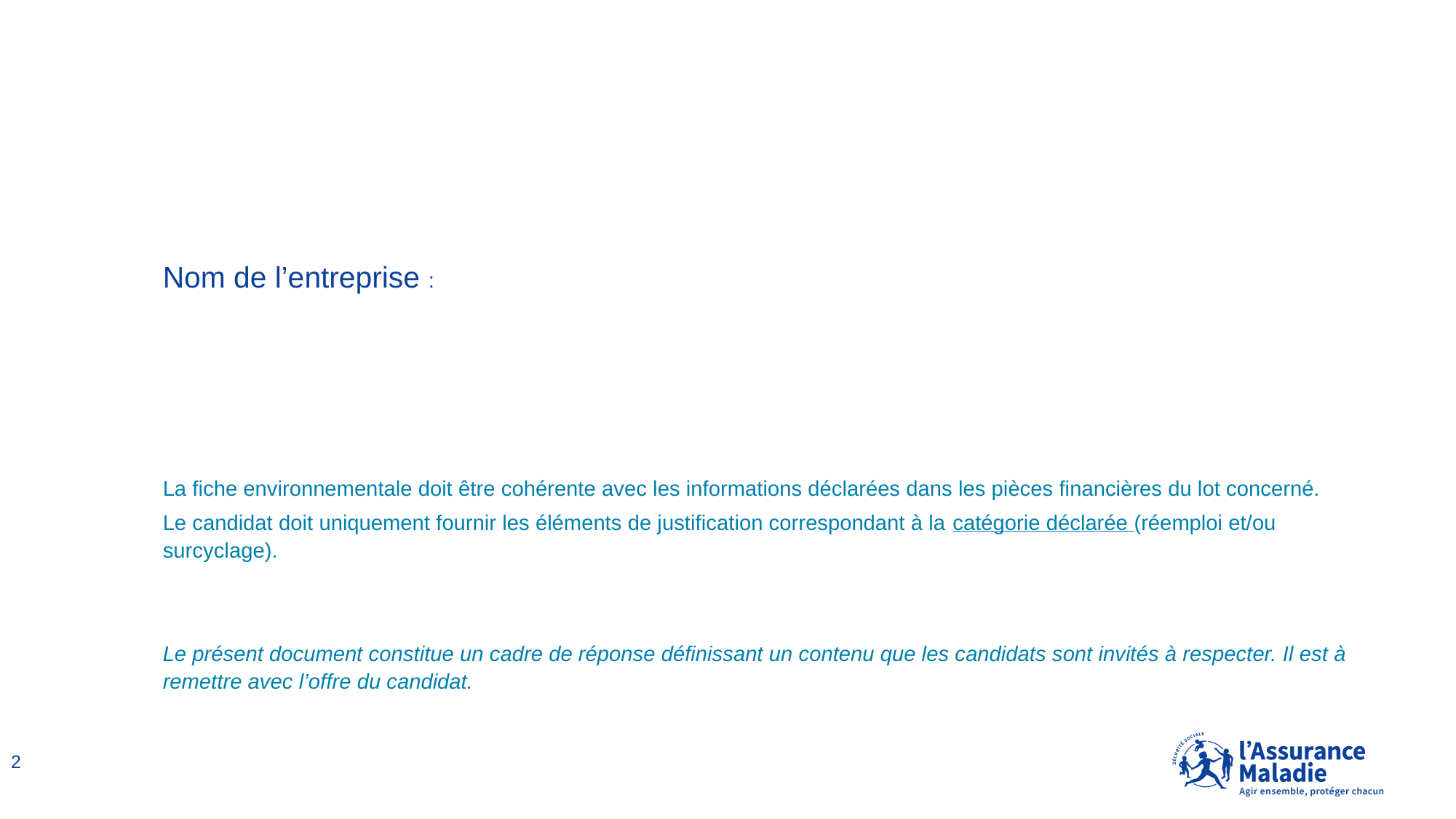

Nom de l’entreprise :

La fiche environnementale doit être cohérente avec les informations déclarées dans les pièces financières du lot concerné.
Le candidat doit uniquement fournir les éléments de justification correspondant à la catégorie déclarée (réemploi et/ou surcyclage).

Le présent document constitue un cadre de réponse définissant un contenu que les candidats sont invités à respecter. Il est à remettre avec l’offre du candidat.
2